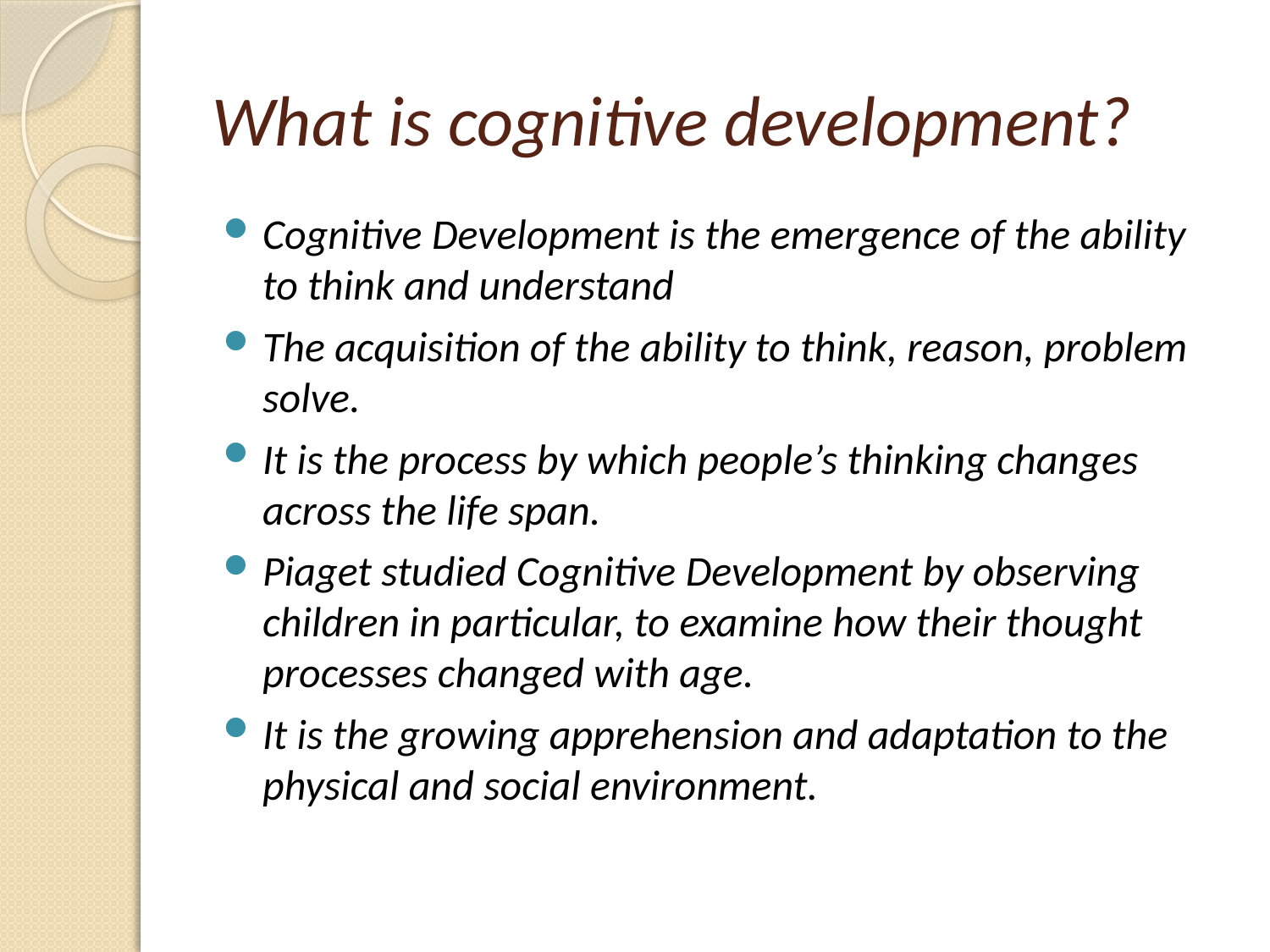

# What is cognitive development?
Cognitive Development is the emergence of the ability to think and understand
The acquisition of the ability to think, reason, problem solve.
It is the process by which people’s thinking changes across the life span.
Piaget studied Cognitive Development by observing children in particular, to examine how their thought processes changed with age.
It is the growing apprehension and adaptation to the physical and social environment.